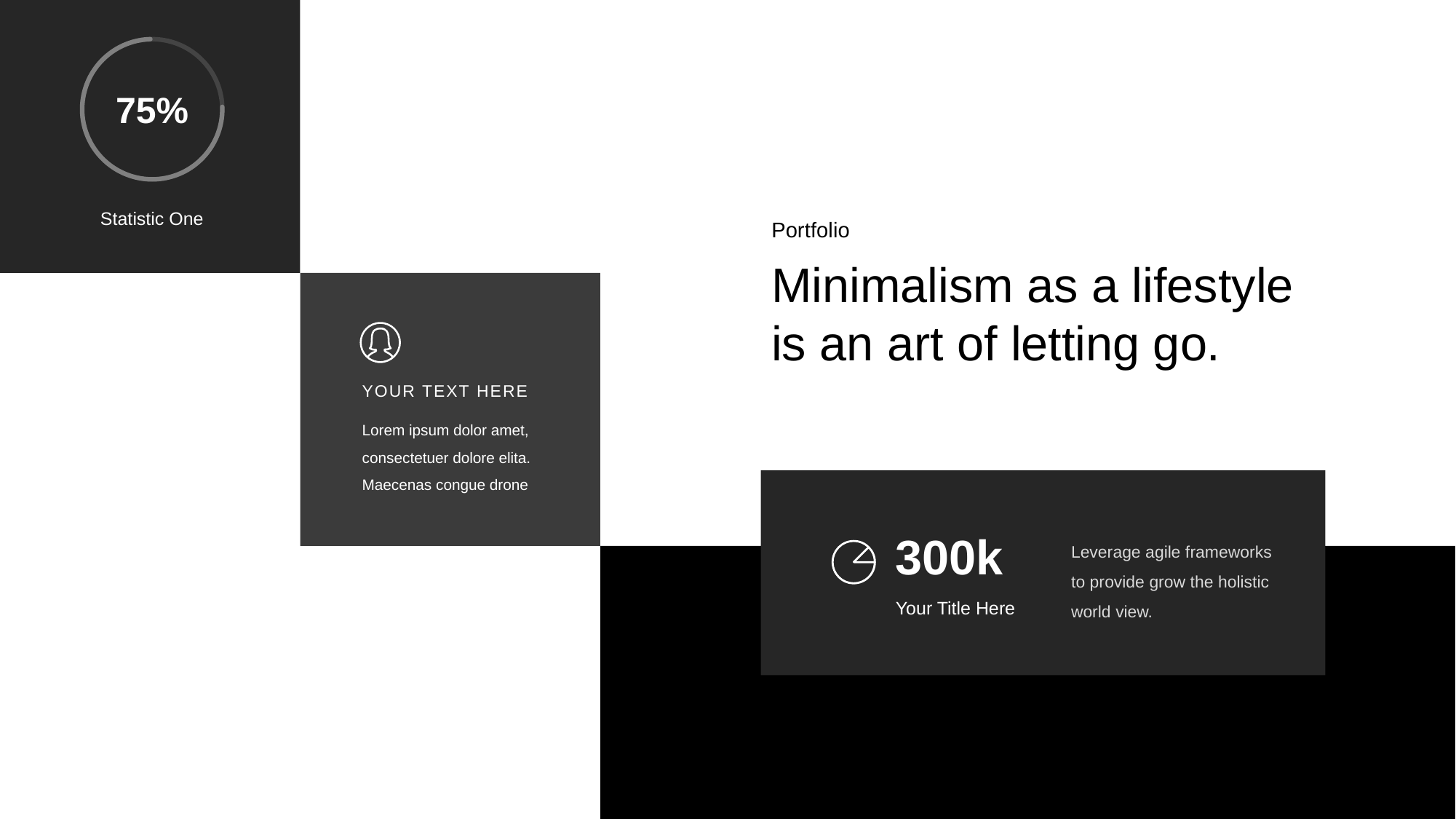

75%
Statistic One
Portfolio
Minimalism as a lifestyle is an art of letting go.

YOUR TEXT HERE
Lorem ipsum dolor amet, consectetuer dolore elita. Maecenas congue drone

300k
Leverage agile frameworks to provide grow the holistic world view.

Your Title Here